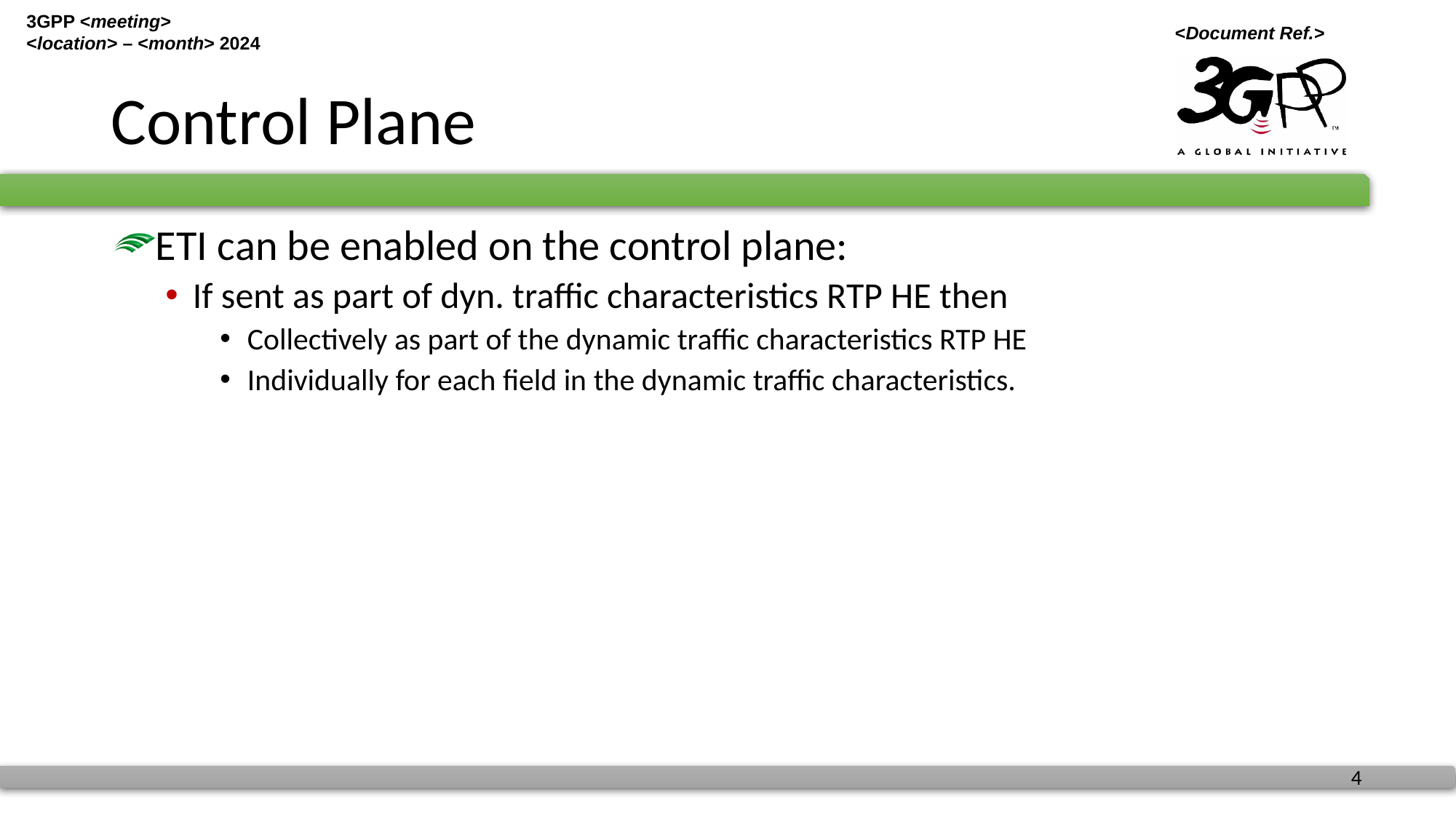

# Control Plane
ETI can be enabled on the control plane:
If sent as part of dyn. traffic characteristics RTP HE then
Collectively as part of the dynamic traffic characteristics RTP HE
Individually for each field in the dynamic traffic characteristics.